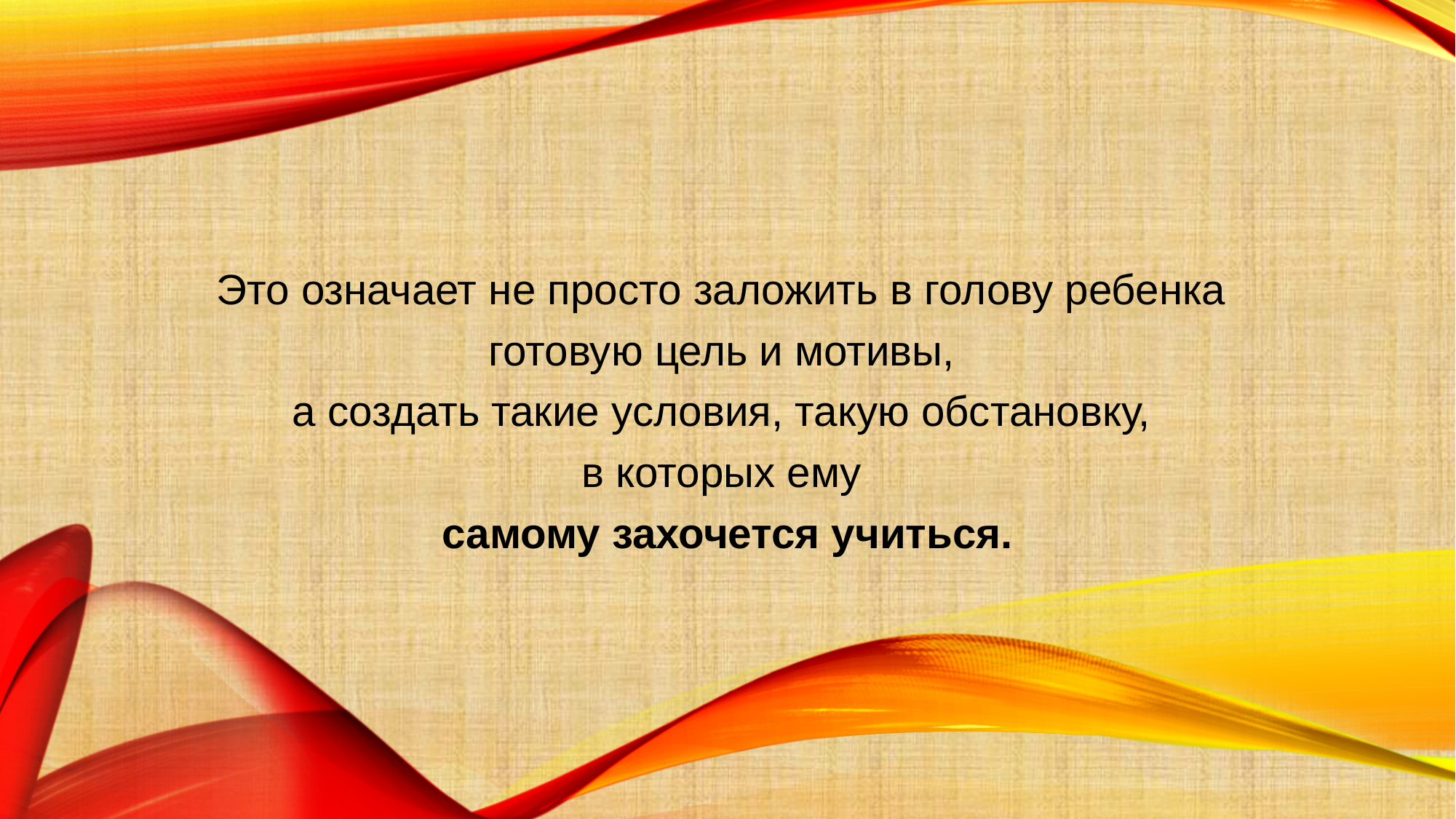

#
Это означает не просто заложить в голову ребенка
готовую цель и мотивы,
а создать такие условия, такую обстановку,
в которых ему
самому захочется учиться.